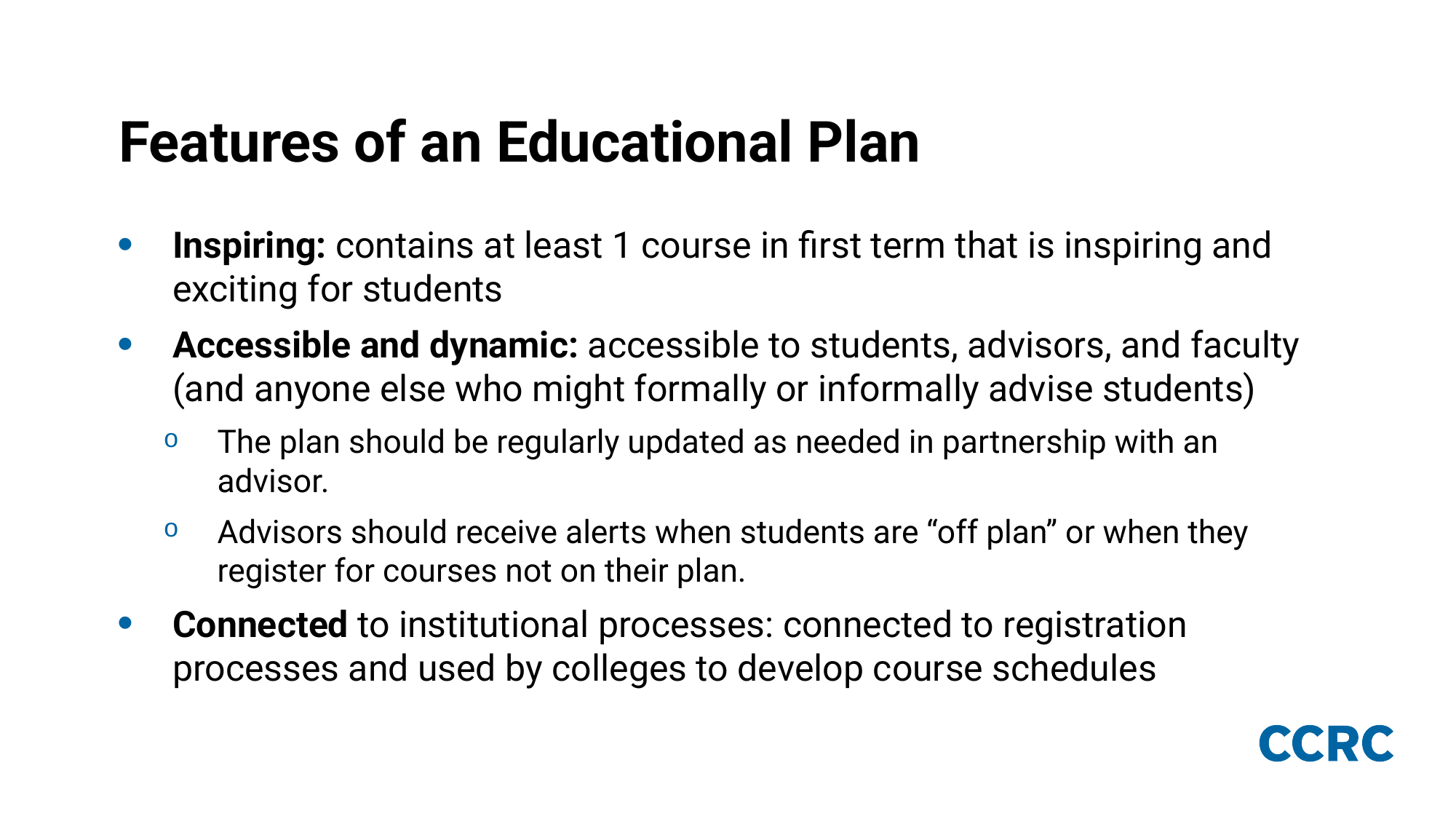

# Features of an Educational Plan
Inspiring: contains at least 1 course in first term that is inspiring and exciting for students
Accessible and dynamic: accessible to students, advisors, and faculty (and anyone else who might formally or informally advise students)
The plan should be regularly updated as needed in partnership with an advisor.
Advisors should receive alerts when students are “off plan” or when they register for courses not on their plan.
Connected to institutional processes: connected to registration processes and used by colleges to develop course schedules